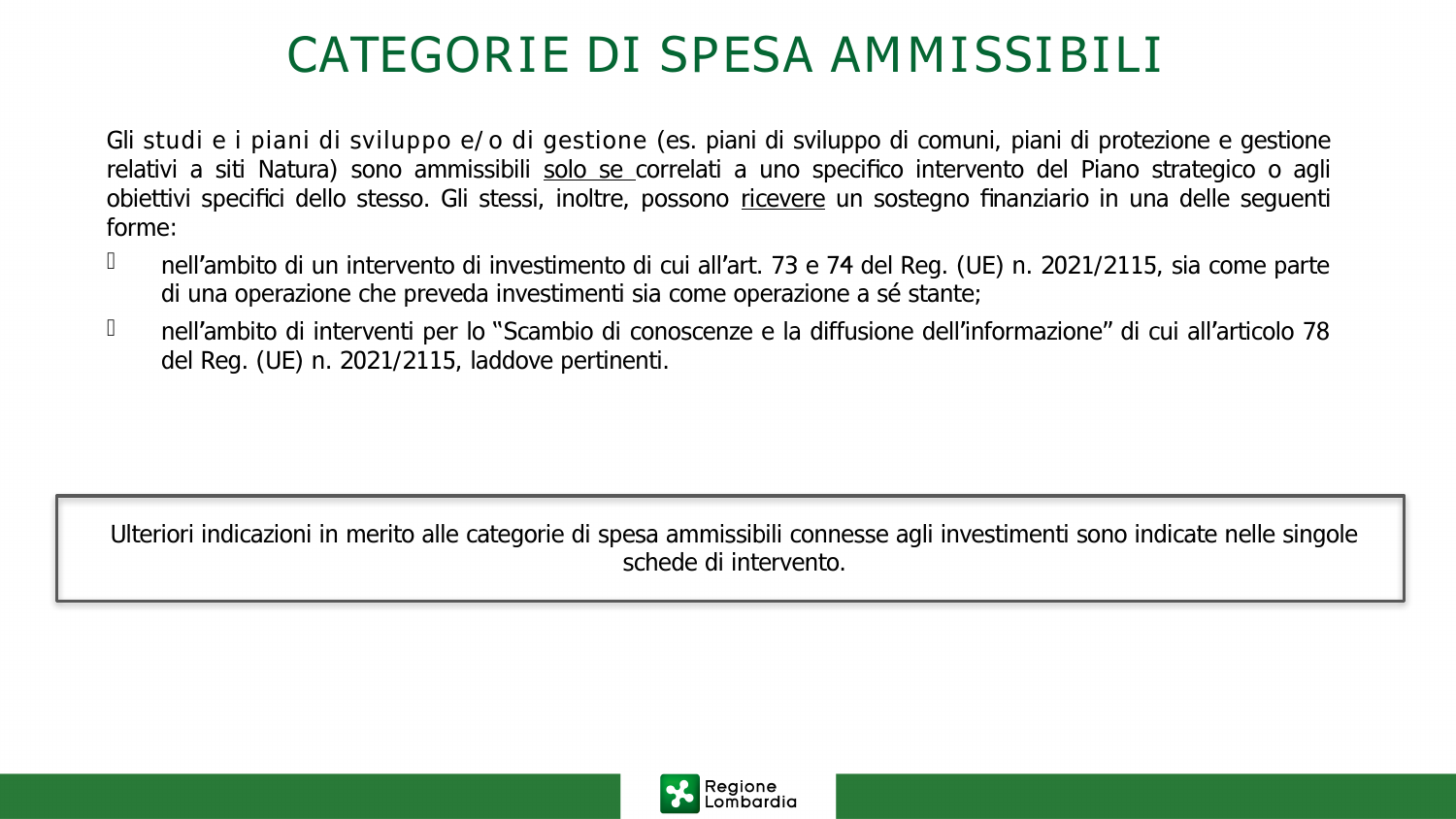

CATEGORIE DI SPESA AMMISSIBILI
Gli studi e i piani di sviluppo e/o di gestione (es. piani di sviluppo di comuni, piani di protezione e gestione relativi a siti Natura) sono ammissibili solo se correlati a uno specifico intervento del Piano strategico o agli obiettivi specifici dello stesso. Gli stessi, inoltre, possono ricevere un sostegno finanziario in una delle seguenti forme:
nell’ambito di un intervento di investimento di cui all’art. 73 e 74 del Reg. (UE) n. 2021/2115, sia come parte di una operazione che preveda investimenti sia come operazione a sé stante;
nell’ambito di interventi per lo “Scambio di conoscenze e la diffusione dell’informazione” di cui all’articolo 78 del Reg. (UE) n. 2021/2115, laddove pertinenti.

Ulteriori indicazioni in merito alle categorie di spesa ammissibili connesse agli investimenti sono indicate nelle singole schede di intervento.